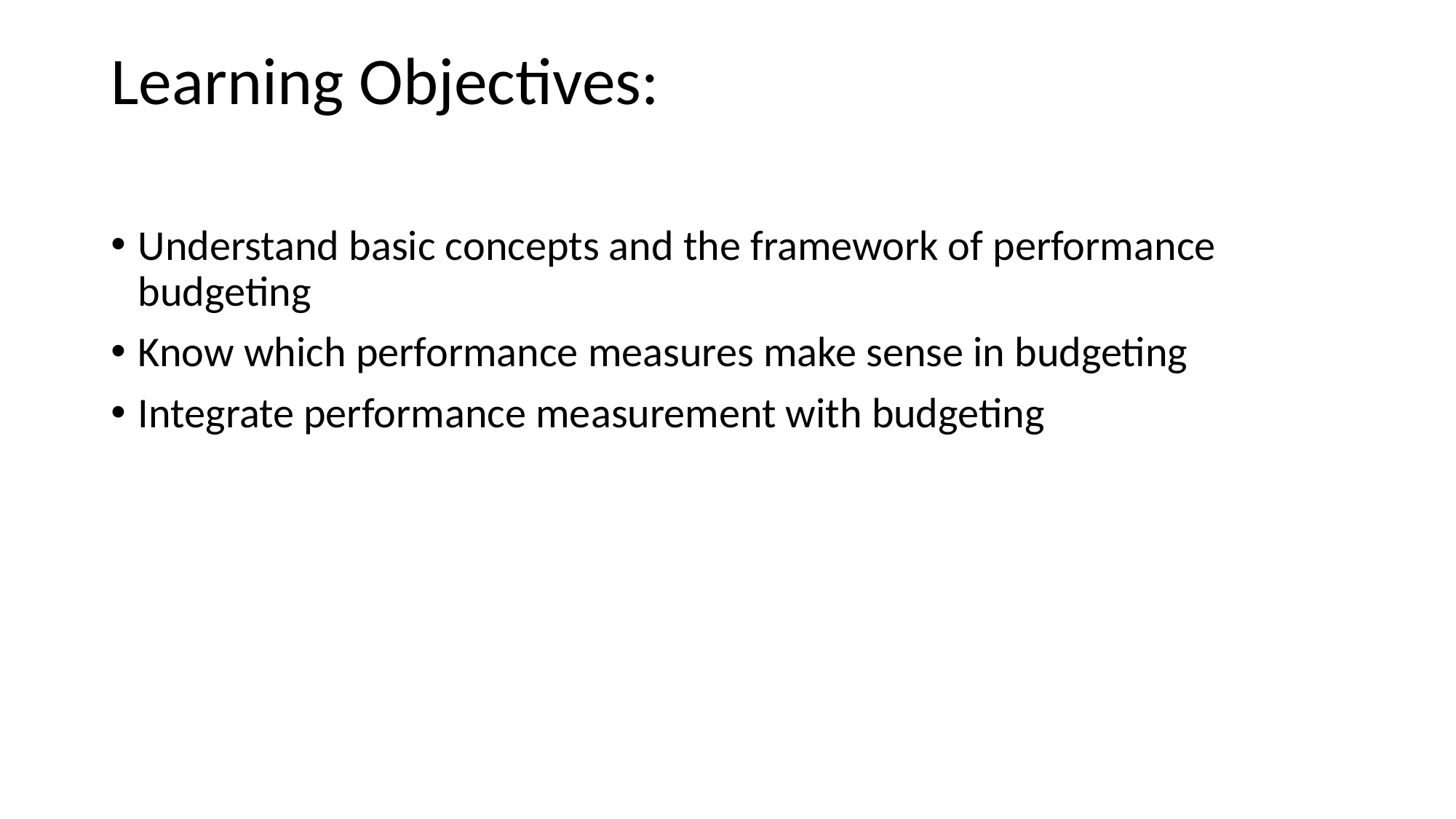

# Learning Objectives:
Understand basic concepts and the framework of performance budgeting
Know which performance measures make sense in budgeting
Integrate performance measurement with budgeting